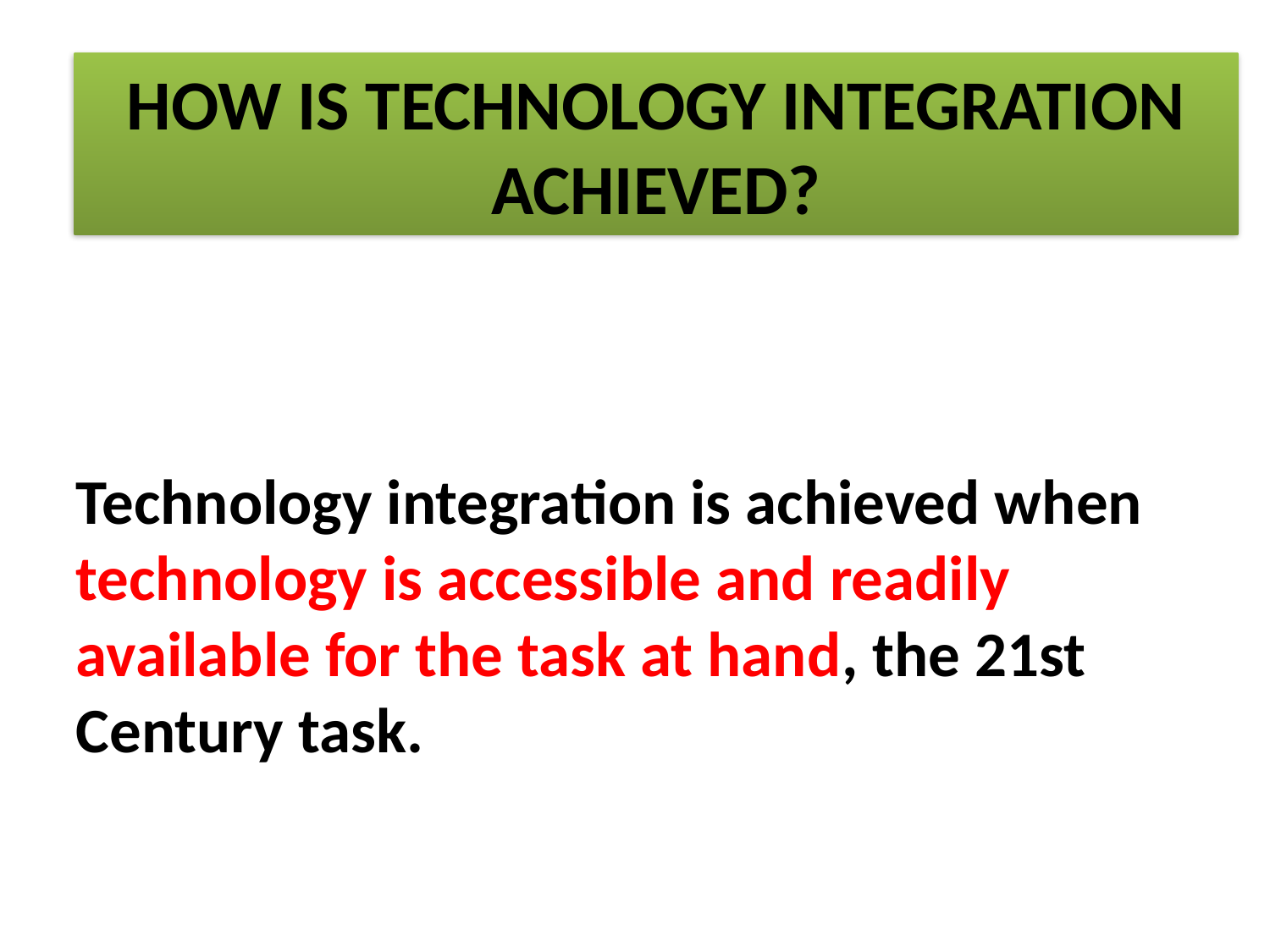

HOW IS TECHNOLOGY INTEGRATION ACHIEVED?

Technology integration is achieved when technology is accessible and readily available for the task at hand, the 21st Century task.